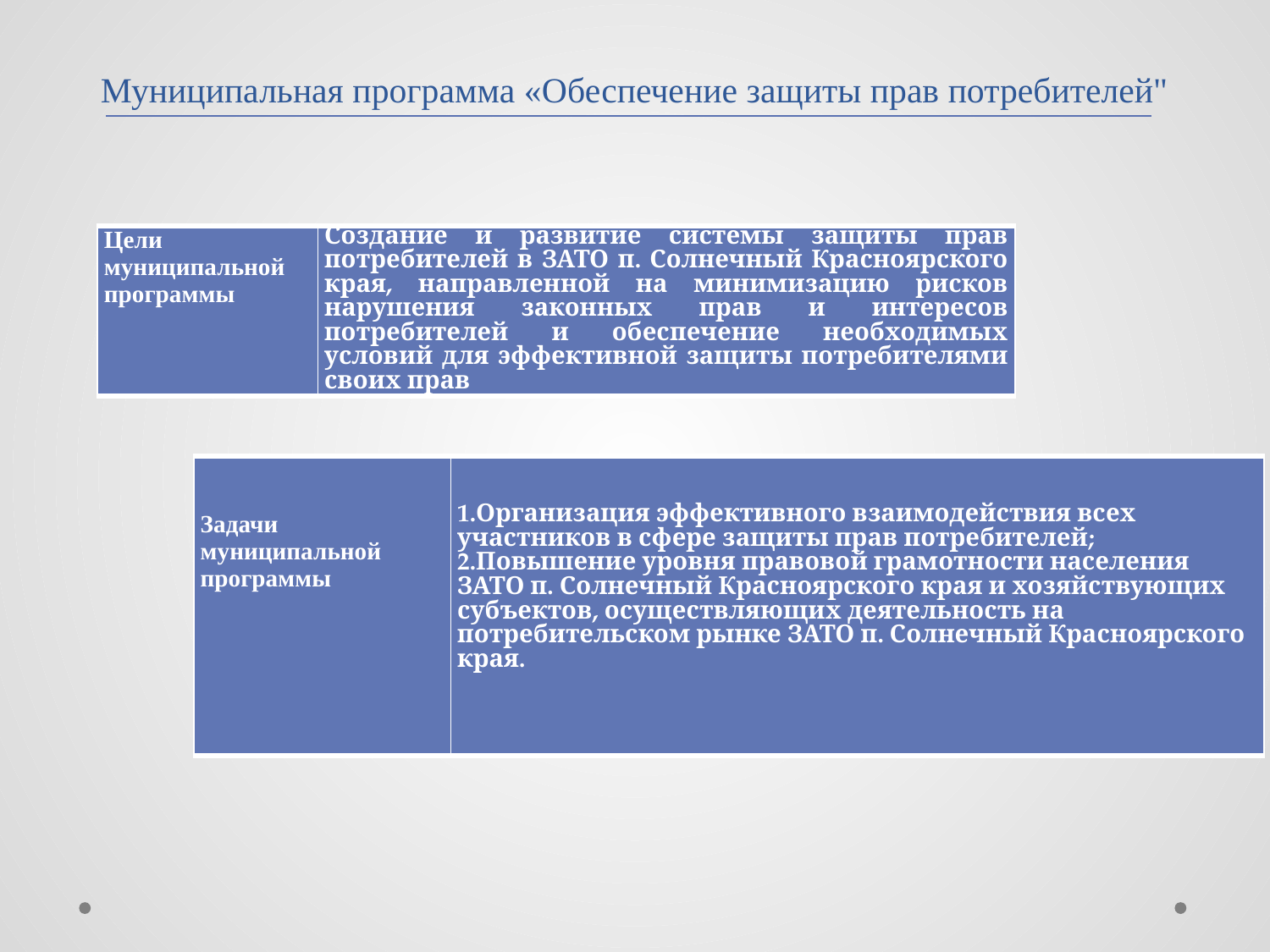

# Муниципальная программа «Обеспечение защиты прав потребителей"

| Цели муниципальной программы | Создание и развитие системы защиты прав потребителей в ЗАТО п. Солнечный Красноярского края, направленной на минимизацию рисков нарушения законных прав и интересов потребителей и обеспечение необходимых условий для эффективной защиты потребителями своих прав |
| --- | --- |
| Задачи муниципальной программы | 1.Организация эффективного взаимодействия всех участников в сфере защиты прав потребителей; 2.Повышение уровня правовой грамотности населения ЗАТО п. Солнечный Красноярского края и хозяйствующих субъектов, осуществляющих деятельность на потребительском рынке ЗАТО п. Солнечный Красноярского края. |
| --- | --- |